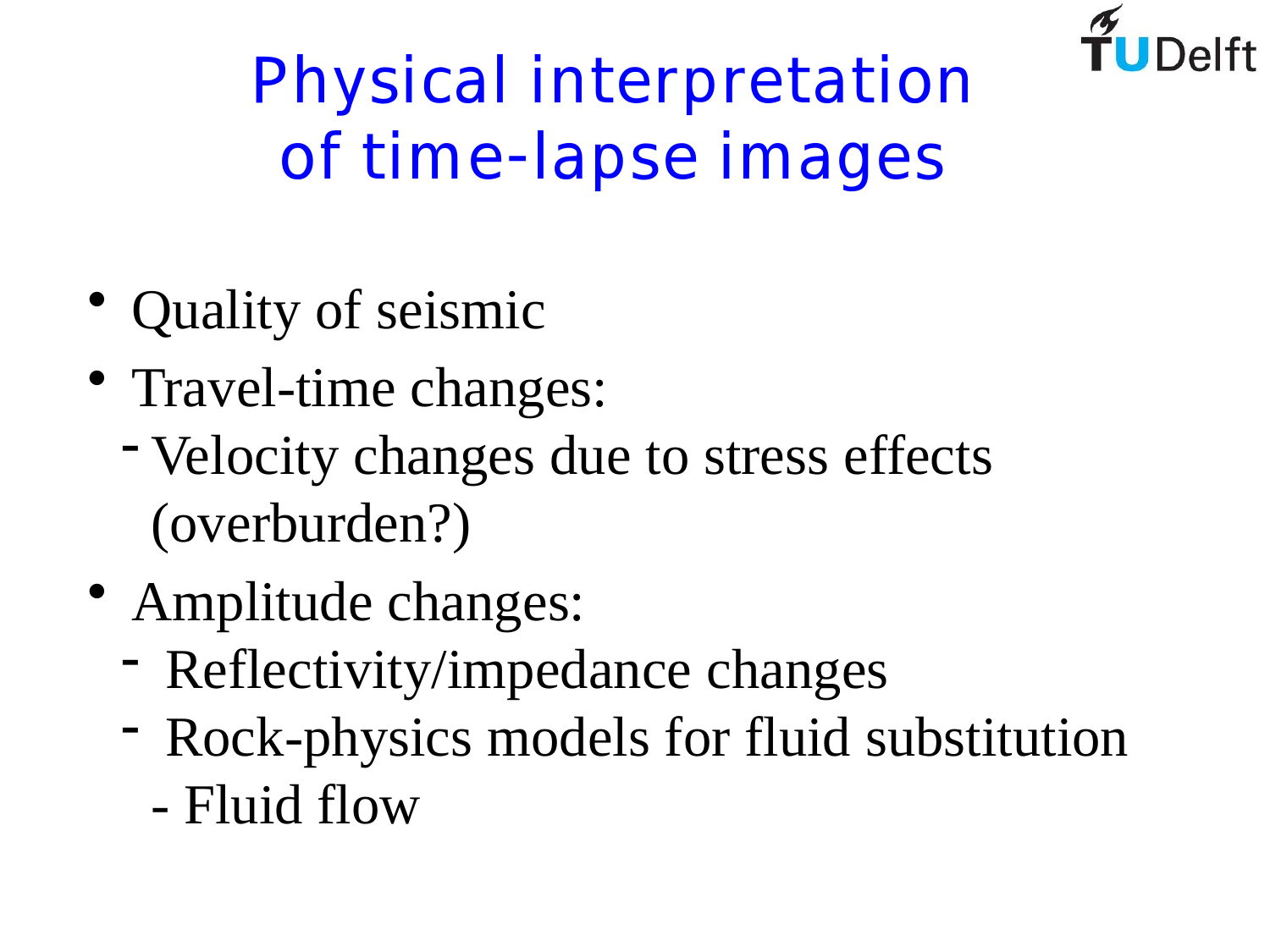

# Physical interpretation of time-lapse images
 Quality of seismic
 Travel-time changes:
Velocity changes due to stress effects (overburden?)
 Amplitude changes:
 Reflectivity/impedance changes
 Rock-physics models for fluid substitution
- Fluid flow